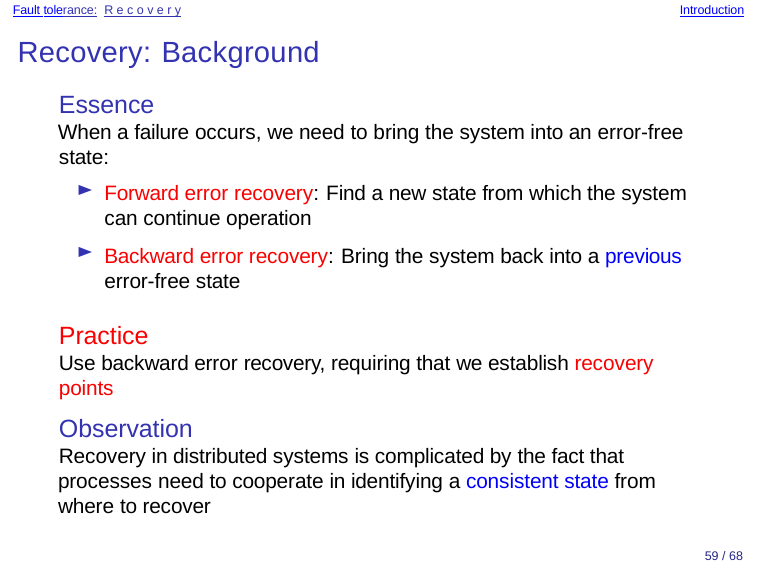

Fault tolerance: Recovery	Introduction
# Recovery: Background
Essence
When a failure occurs, we need to bring the system into an error-free  state:
Forward error recovery: Find a new state from which the system  can continue operation
Backward error recovery: Bring the system back into a previous  error-free state

Practice
Use backward error recovery, requiring that we establish recovery  points
Observation
Recovery in distributed systems is complicated by the fact that  processes need to cooperate in identifying a consistent state from  where to recover
59 / 68